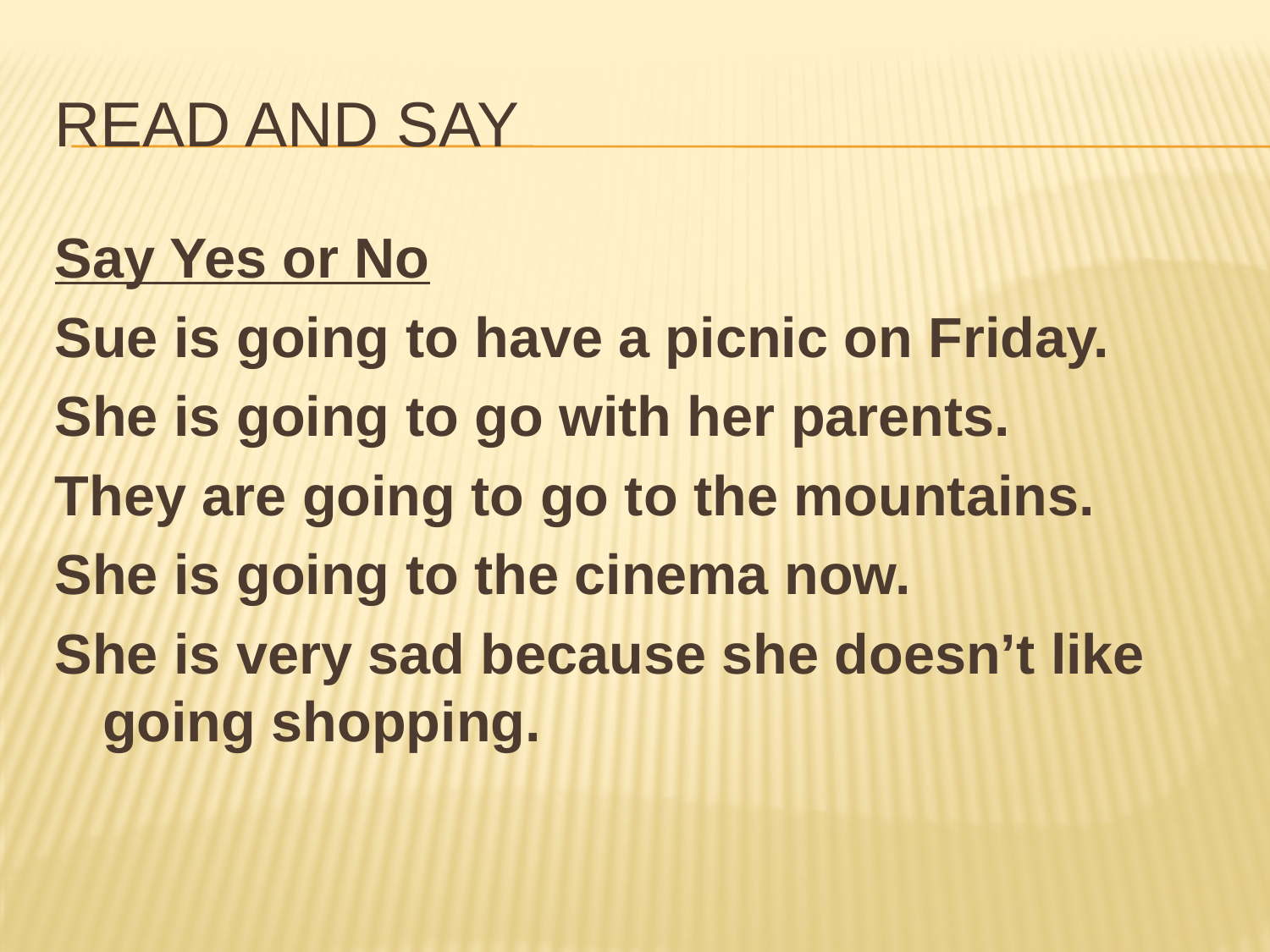

# Read and say
Say Yes or No
Sue is going to have a picnic on Friday.
She is going to go with her parents.
They are going to go to the mountains.
She is going to the cinema now.
She is very sad because she doesn’t like going shopping.